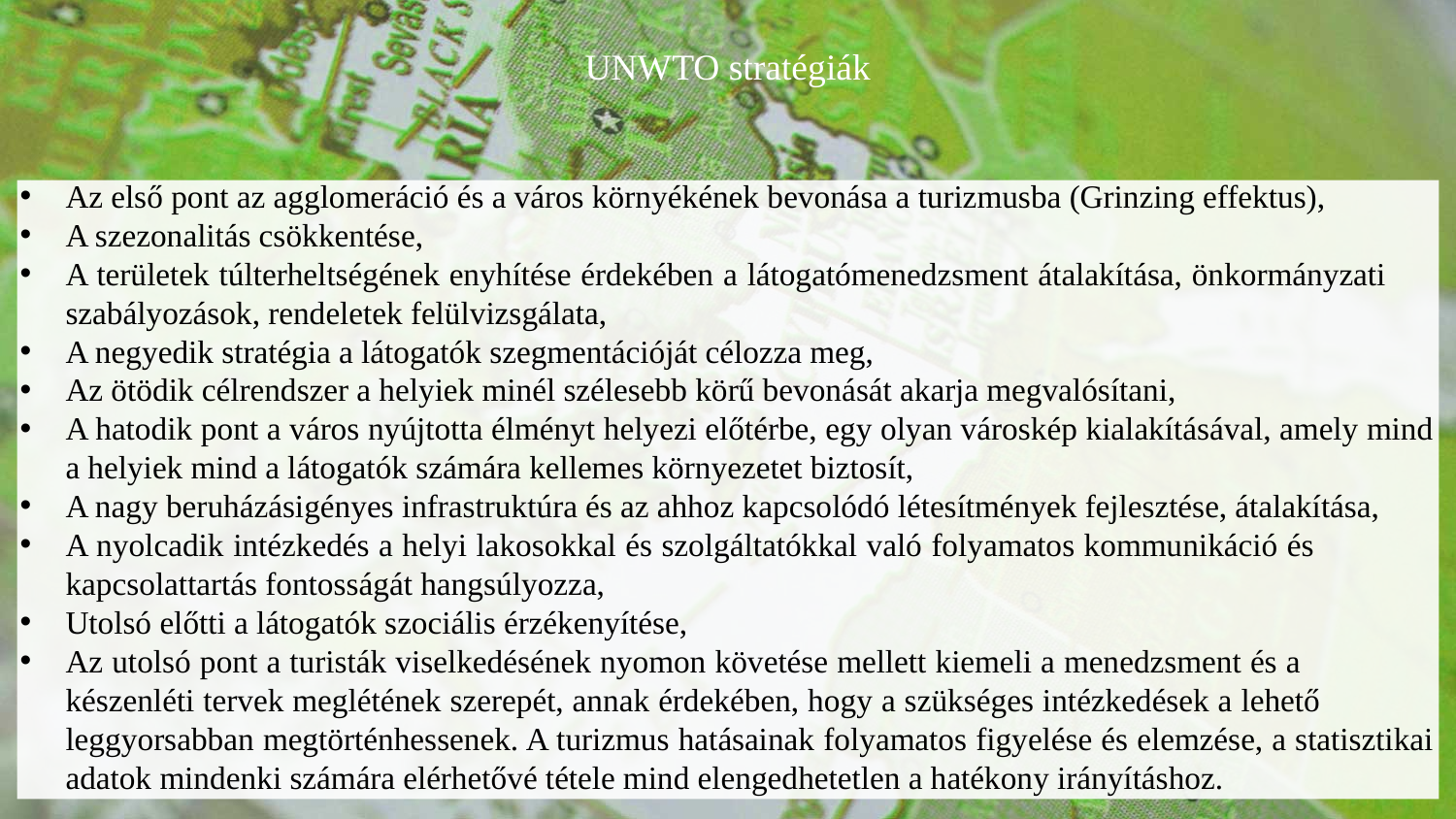

UNWTO stratégiák

Az első pont az agglomeráció és a város környékének bevonása a turizmusba (Grinzing effektus),
A szezonalitás csökkentése,
A területek túlterheltségének enyhítése érdekében a látogatómenedzsment átalakítása, önkormányzati      szabályozások, rendeletek felülvizsgálata,
A negyedik stratégia a látogatók szegmentációját célozza meg,
Az ötödik célrendszer a helyiek minél szélesebb körű bevonását akarja megvalósítani,
A hatodik pont a város nyújtotta élményt helyezi előtérbe, egy olyan városkép kialakításával, amely mind a helyiek mind a látogatók számára kellemes környezetet biztosít,
A nagy beruházásigényes infrastruktúra és az ahhoz kapcsolódó létesítmények fejlesztése, átalakítása,
A nyolcadik intézkedés a helyi lakosokkal és szolgáltatókkal való folyamatos kommunikáció és              kapcsolattartás fontosságát hangsúlyozza,
Utolsó előtti a látogatók szociális érzékenyítése,
Az utolsó pont a turisták viselkedésének nyomon követése mellett kiemeli a menedzsment és a                készenléti tervek meglétének szerepét, annak érdekében, hogy a szükséges intézkedések a lehető              leggyorsabban megtörténhessenek. A turizmus hatásainak folyamatos figyelése és elemzése, a statisztikai adatok mindenki számára elérhetővé tétele mind elengedhetetlen a hatékony irányításhoz.